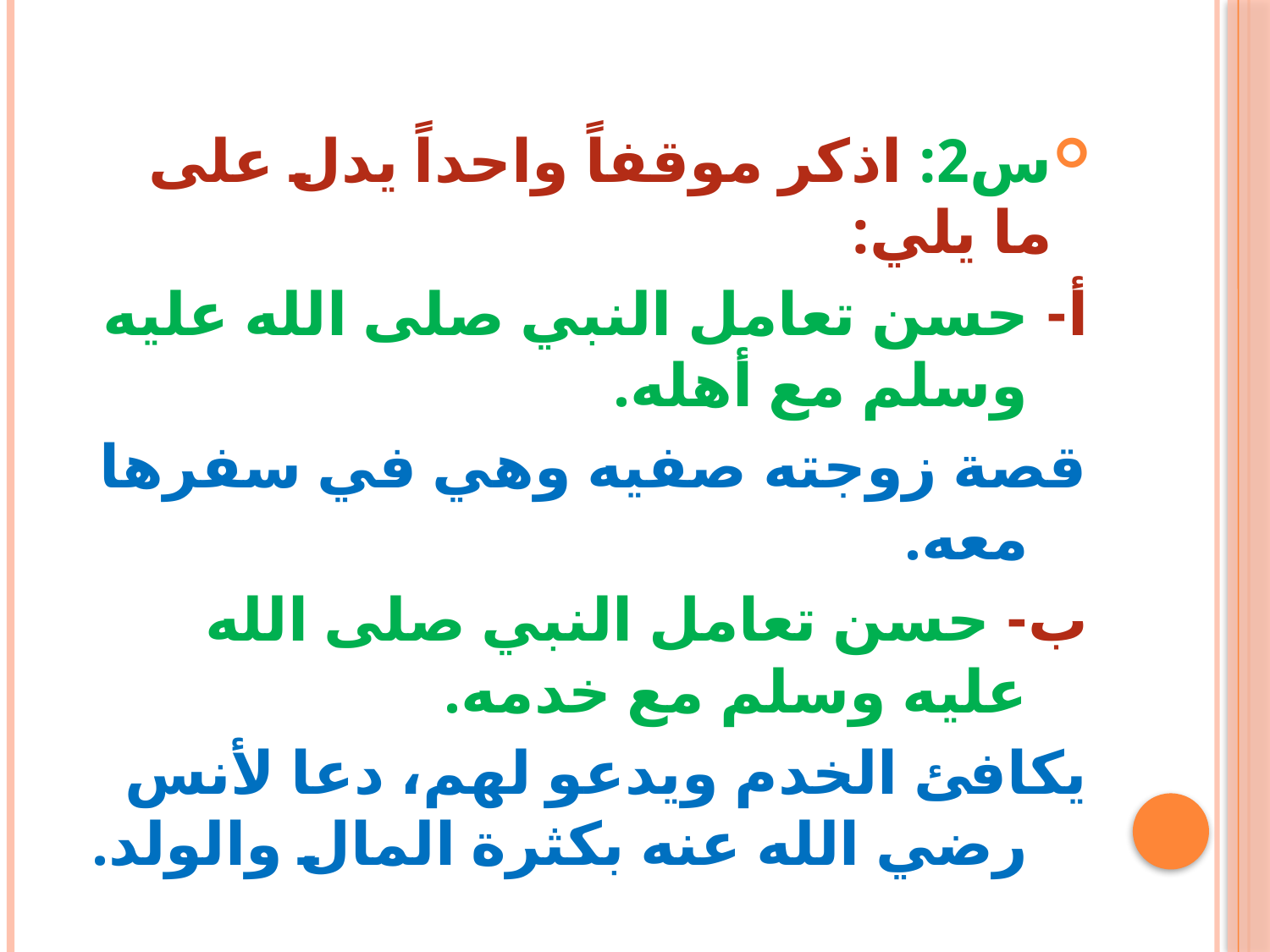

س2: اذكر موقفاً واحداً يدل على ما يلي:
أ- حسن تعامل النبي صلى الله عليه وسلم مع أهله.
قصة زوجته صفيه وهي في سفرها معه.
ب- حسن تعامل النبي صلى الله عليه وسلم مع خدمه.
يكافئ الخدم ويدعو لهم، دعا لأنس رضي الله عنه بكثرة المال والولد.